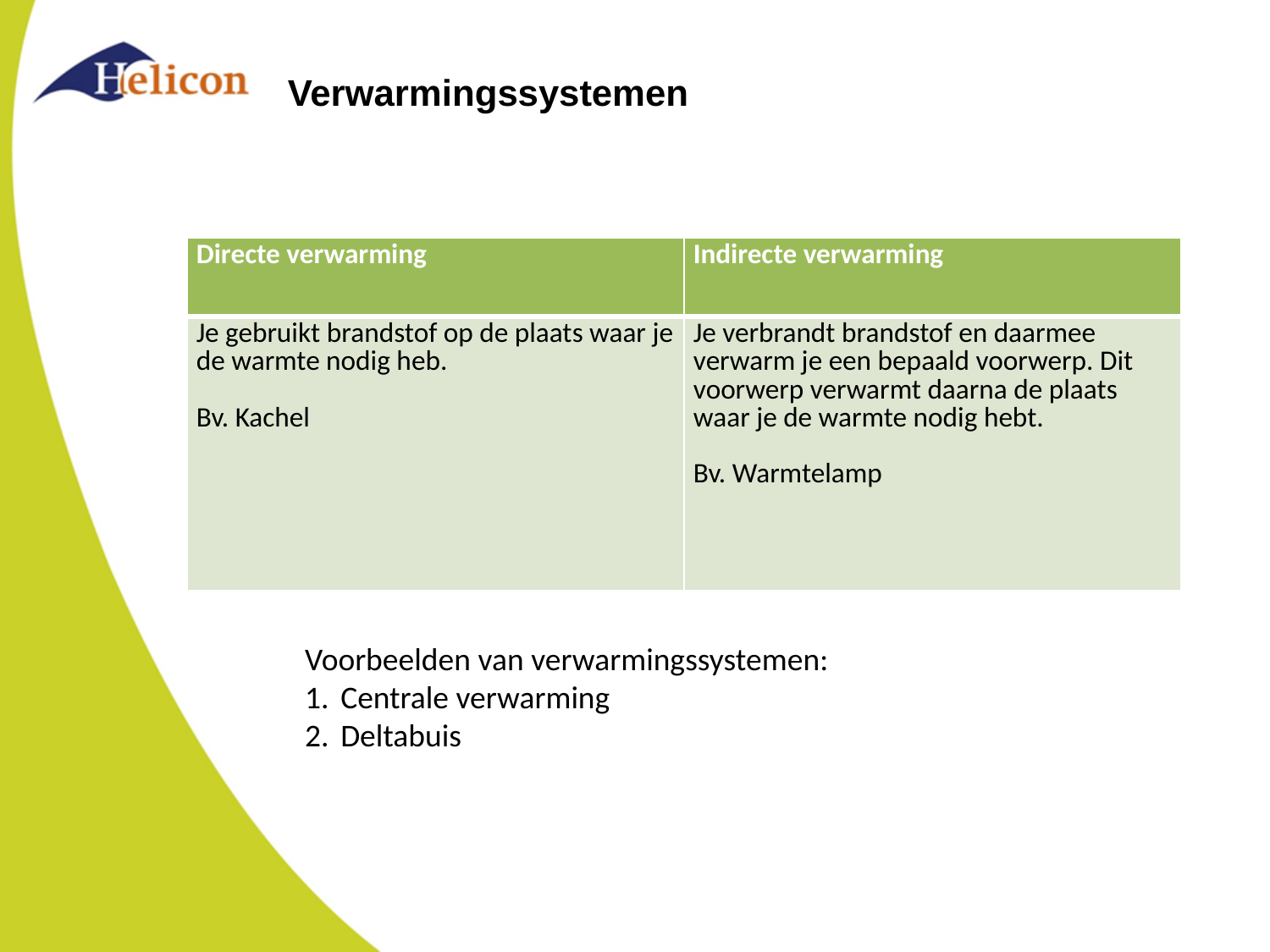

# Verwarmingssystemen
| Directe verwarming | Indirecte verwarming |
| --- | --- |
| Je gebruikt brandstof op de plaats waar je de warmte nodig heb. Bv. Kachel | Je verbrandt brandstof en daarmee verwarm je een bepaald voorwerp. Dit voorwerp verwarmt daarna de plaats waar je de warmte nodig hebt. Bv. Warmtelamp |
Voorbeelden van verwarmingssystemen:
Centrale verwarming
Deltabuis